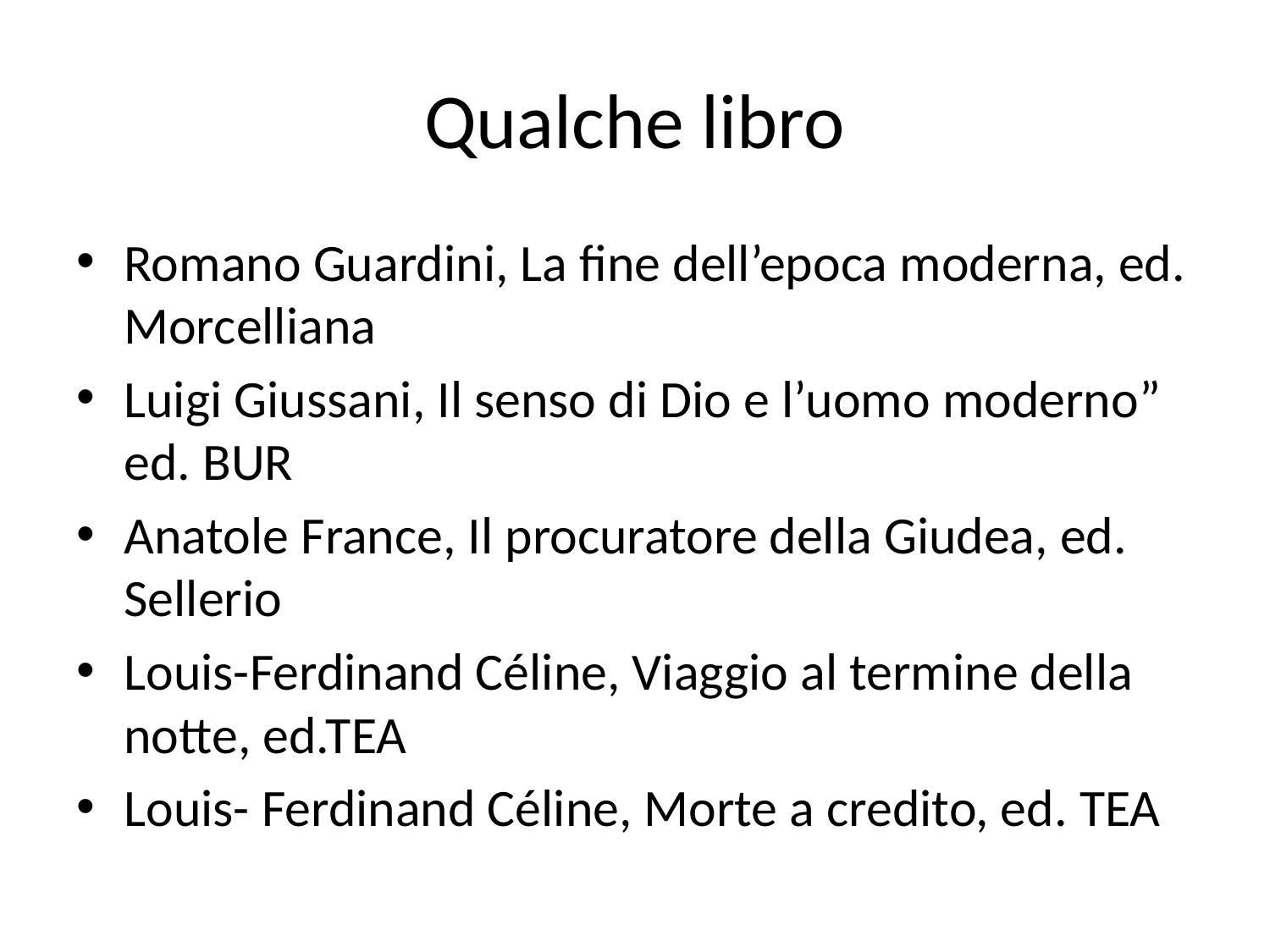

# Qualche libro
Romano Guardini, La fine dell’epoca moderna, ed. Morcelliana
Luigi Giussani, Il senso di Dio e l’uomo moderno” ed. BUR
Anatole France, Il procuratore della Giudea, ed. Sellerio
Louis-Ferdinand Céline, Viaggio al termine della notte, ed.TEA
Louis- Ferdinand Céline, Morte a credito, ed. TEA